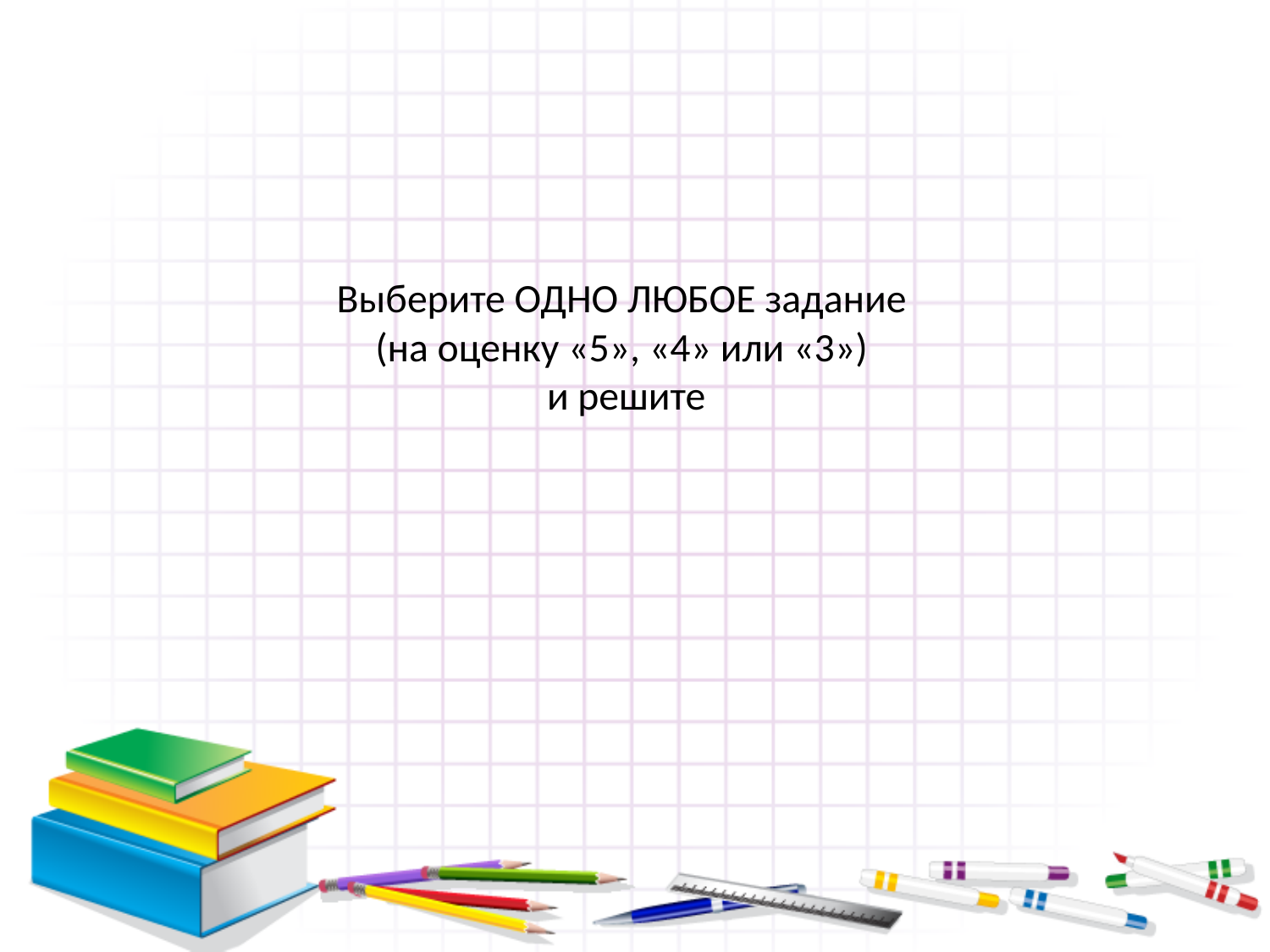

# Выберите ОДНО ЛЮБОЕ задание (на оценку «5», «4» или «3») и решите